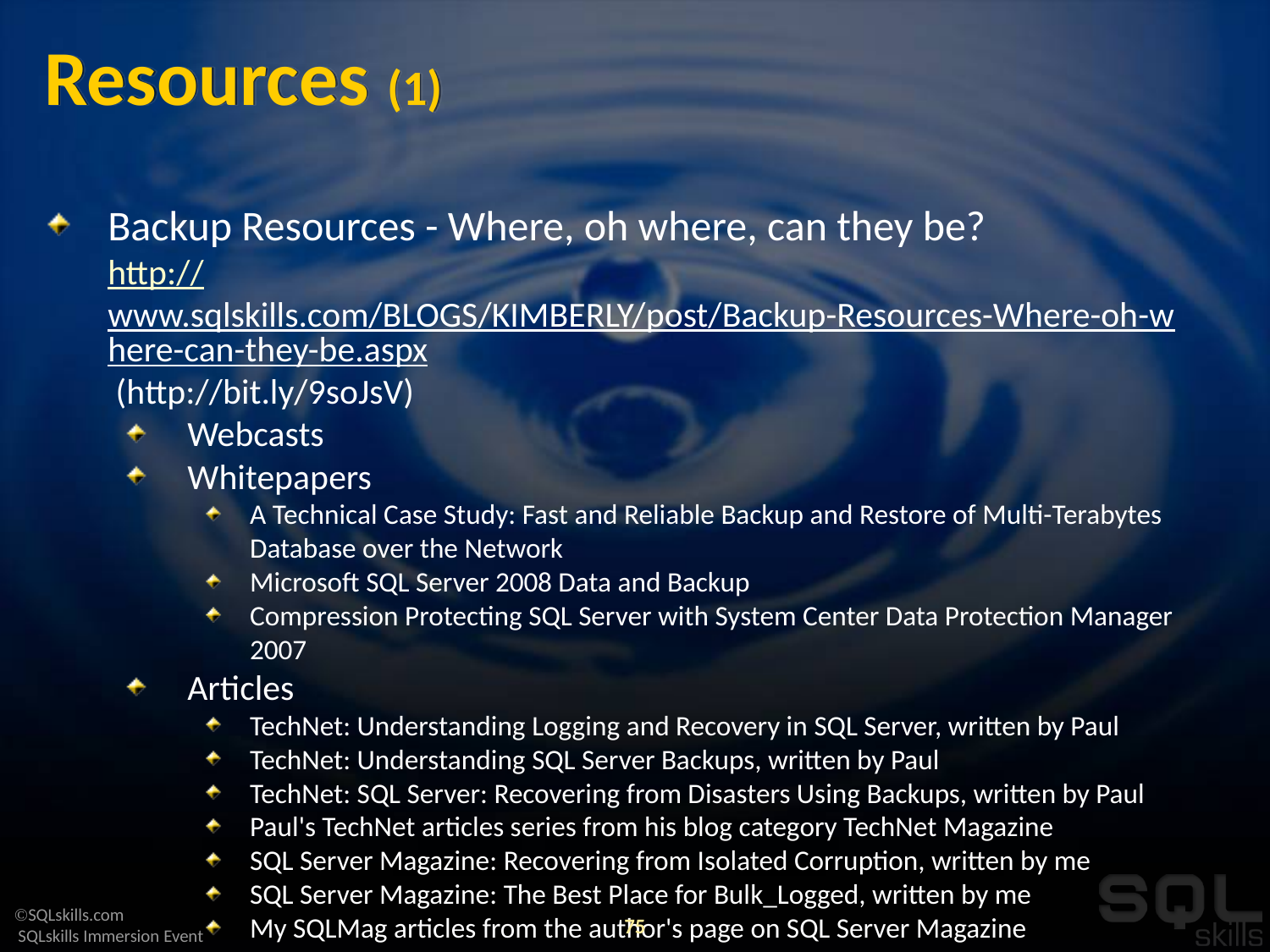

# Resources (1)
Backup Resources - Where, oh where, can they be?
http://www.sqlskills.com/BLOGS/KIMBERLY/post/Backup-Resources-Where-oh-where-can-they-be.aspx (http://bit.ly/9soJsV)
Webcasts
Whitepapers
A Technical Case Study: Fast and Reliable Backup and Restore of Multi-Terabytes Database over the Network
Microsoft SQL Server 2008 Data and Backup
Compression Protecting SQL Server with System Center Data Protection Manager 2007
Articles
TechNet: Understanding Logging and Recovery in SQL Server, written by Paul
TechNet: Understanding SQL Server Backups, written by Paul
TechNet: SQL Server: Recovering from Disasters Using Backups, written by Paul
Paul's TechNet articles series from his blog category TechNet Magazine
SQL Server Magazine: Recovering from Isolated Corruption, written by me
SQL Server Magazine: The Best Place for Bulk_Logged, written by me
My SQLMag articles from the author's page on SQL Server Magazine
And a bunch more links….
75